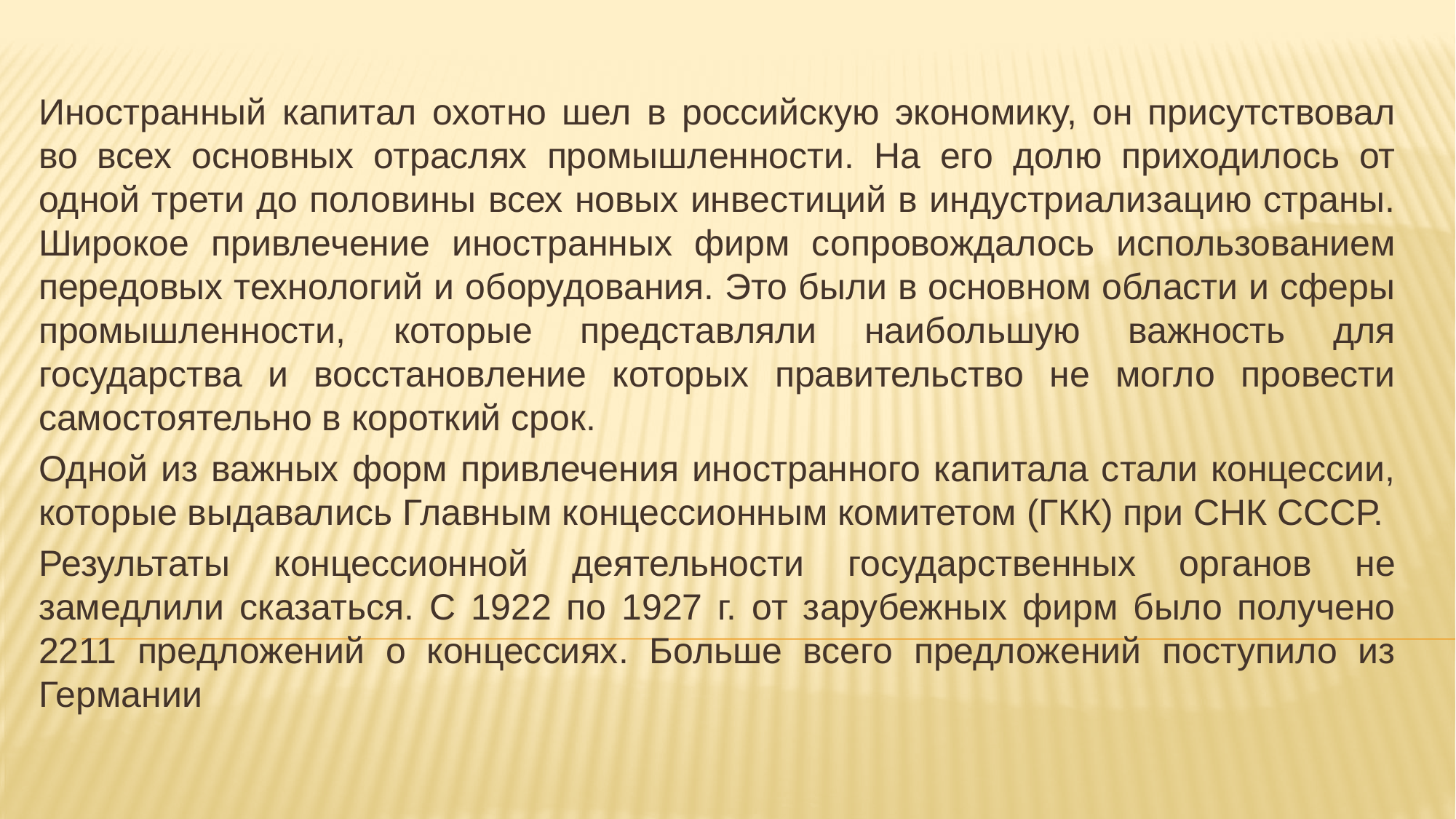

Иностранный капитал охотно шел в российскую экономику, он присутствовал во всех основных отраслях промышленности. На его долю приходилось от одной трети до половины всех новых инвестиций в индустриализацию страны. Широкое привлечение иностранных фирм сопровождалось использованием передовых технологий и оборудования. Это были в основном области и сферы промышленности, которые представляли наибольшую важность для государства и восстановление которых правительство не могло провести самостоятельно в короткий срок.
Одной из важных форм привлечения иностранного капитала стали концессии, которые выдавались Главным концессионным комитетом (ГКК) при СНК СССР.
Результаты концессионной деятельности государственных органов не замедлили сказаться. С 1922 по 1927 г. от зарубежных фирм было получено 2211 предложений о концессиях. Больше всего предложений поступило из Германии